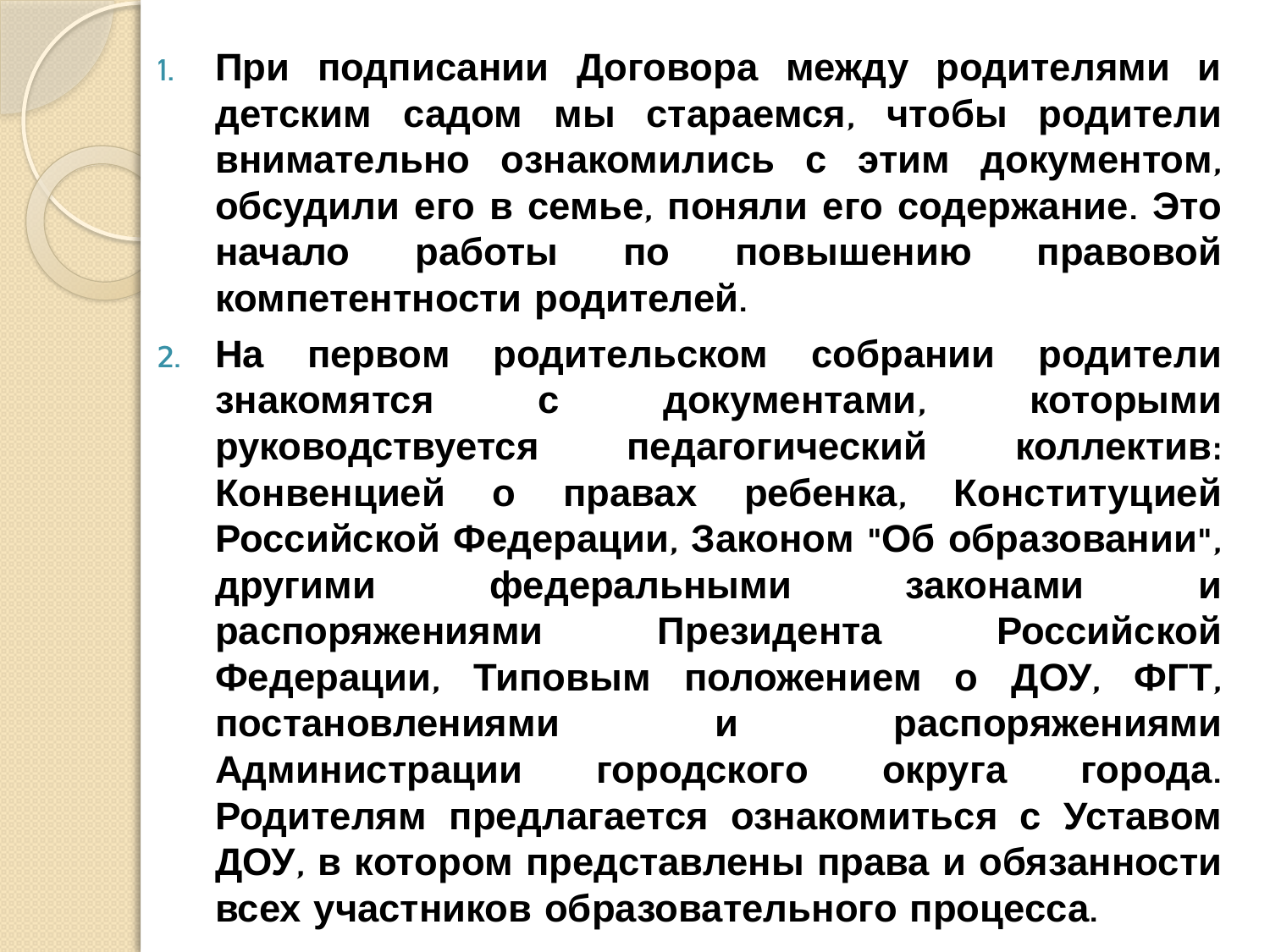

#
При подписании Договора между родителями и детским садом мы стараемся, чтобы родители внимательно ознакомились с этим документом, обсудили его в семье, поняли его содержание. Это начало работы по повышению правовой компетентности родителей.
На первом родительском собрании родители знакомятся с документами, которыми руководствуется педагогический коллектив: Конвенцией о правах ребенка, Конституцией Российской Федерации, Законом "Об образовании", другими федеральными законами и распоряжениями Президента Российской Федерации, Типовым положением о ДОУ, ФГТ, постановлениями и распоряжениями Администрации городского округа города. Родителям предлагается ознакомиться с Уставом ДОУ, в котором представлены права и обязанности всех участников образовательного процесса.